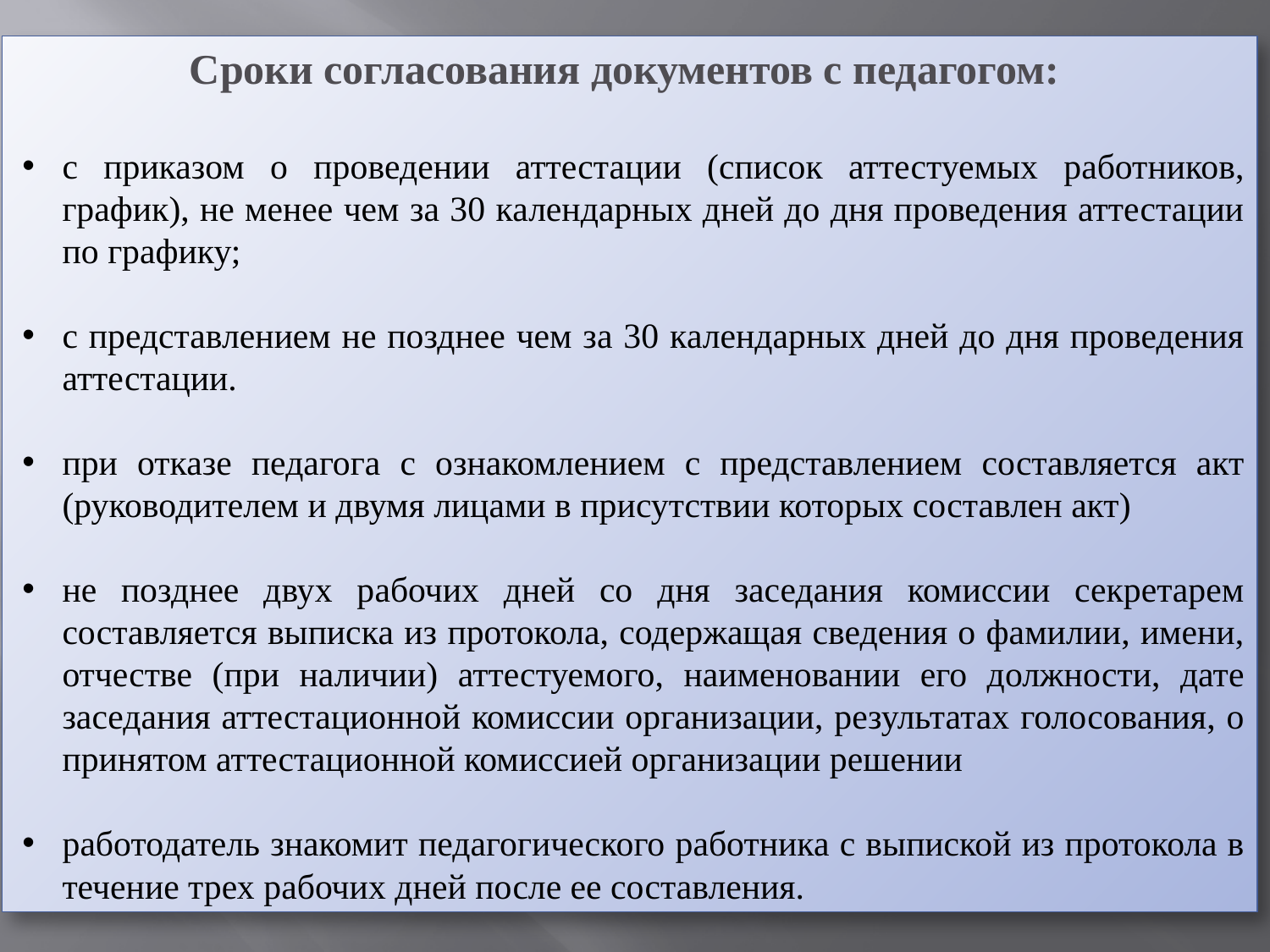

Сроки согласования документов с педагогом:

с приказом о проведении аттестации (список аттестуемых работников, график), не менее чем за 30 календарных дней до дня проведения аттестации по графику;

с представлением не позднее чем за 30 календарных дней до дня проведения аттестации.

при отказе педагога с ознакомлением с представлением составляется акт (руководителем и двумя лицами в присутствии которых составлен акт)

не позднее двух рабочих дней со дня заседания комиссии секретарем составляется выписка из протокола, содержащая сведения о фамилии, имени, отчестве (при наличии) аттестуемого, наименовании его должности, дате заседания аттестационной комиссии организации, результатах голосования, о принятом аттестационной комиссией организации решении

работодатель знакомит педагогического работника с выпиской из протокола в течение трех рабочих дней после ее составления.